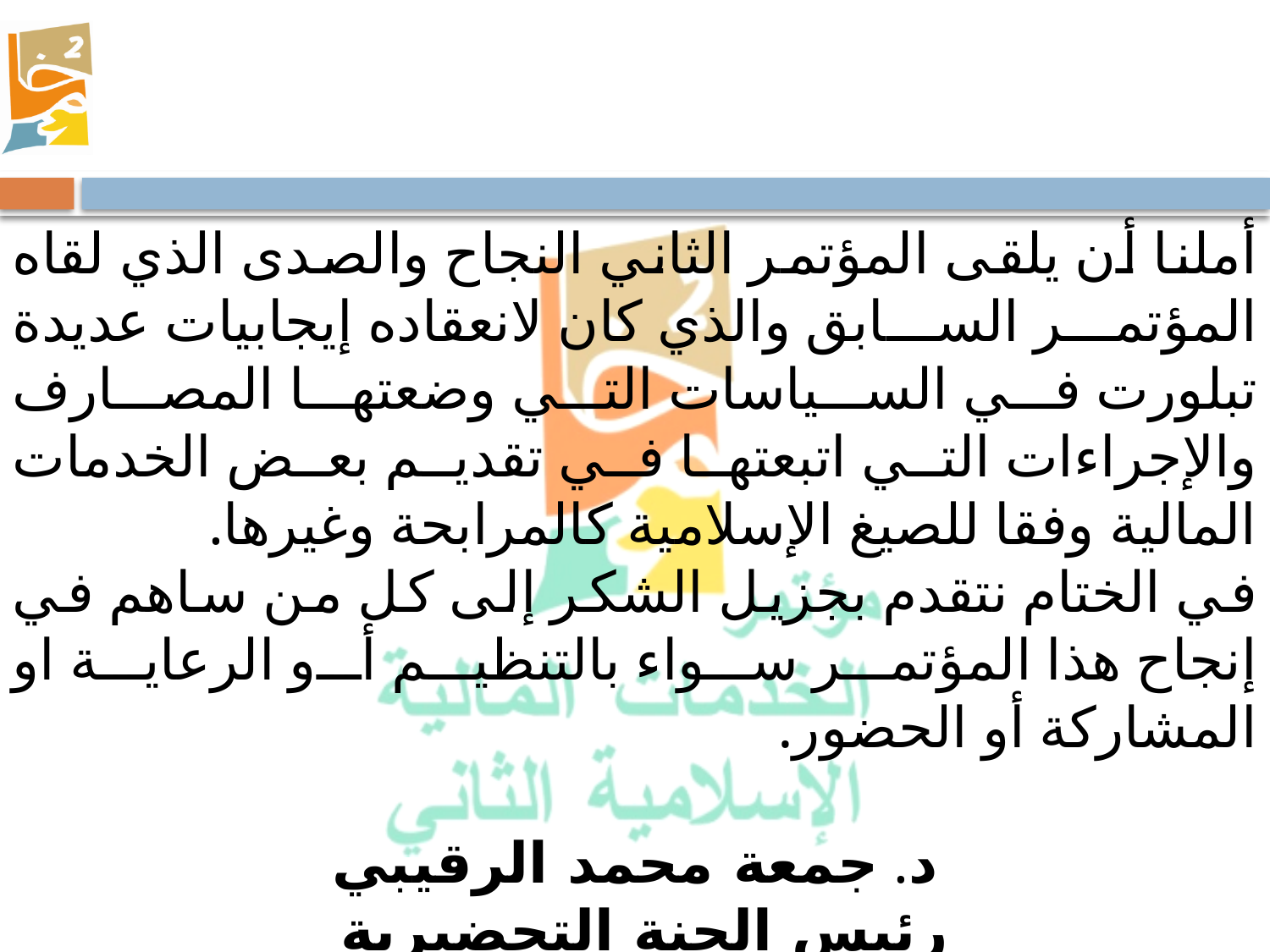

أملنا أن يلقى المؤتمر الثاني النجاح والصدى الذي لقاه المؤتمر السابق والذي كان لانعقاده إيجابيات عديدة تبلورت في السياسات التي وضعتها المصارف والإجراءات التي اتبعتها في تقديم بعض الخدمات المالية وفقا للصيغ الإسلامية كالمرابحة وغيرها.
	في الختام نتقدم بجزيل الشكر إلى كل من ساهم في إنجاح هذا المؤتمر سواء بالتنظيم أو الرعاية او المشاركة أو الحضور.

د. جمعة محمد الرقيبي
رئيس الجنة التحضيرية
لمؤتمر الخدمات المالية الإسلامية الثاني